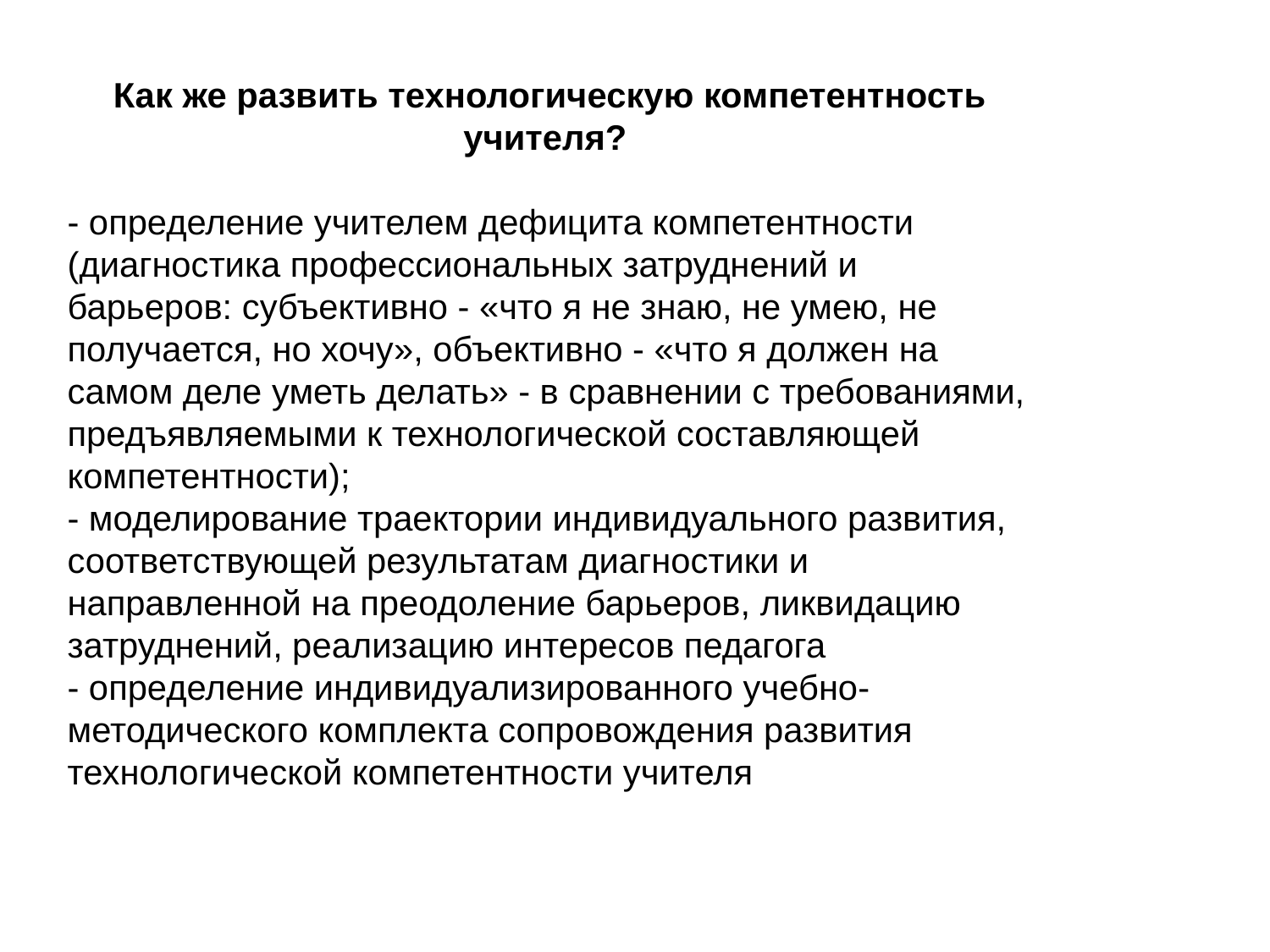

Как же развить технологическую компетентность учителя?

- определение учителем дефицита компетентности (диагностика профессиональных затруднений и барьеров: субъективно - «что я не знаю, не умею, не получается, но хочу», объективно - «что я должен на самом деле уметь делать» - в сравнении с требованиями, предъявляемыми к технологической составляющей компетентности);
- моделирование траектории индивидуального развития, соответствующей результатам диагностики и направленной на преодоление барьеров, ликвидацию затруднений, реализацию интересов педагога
- определение индивидуализированного учебно-методического комплекта сопровождения развития технологической компетентности учителя